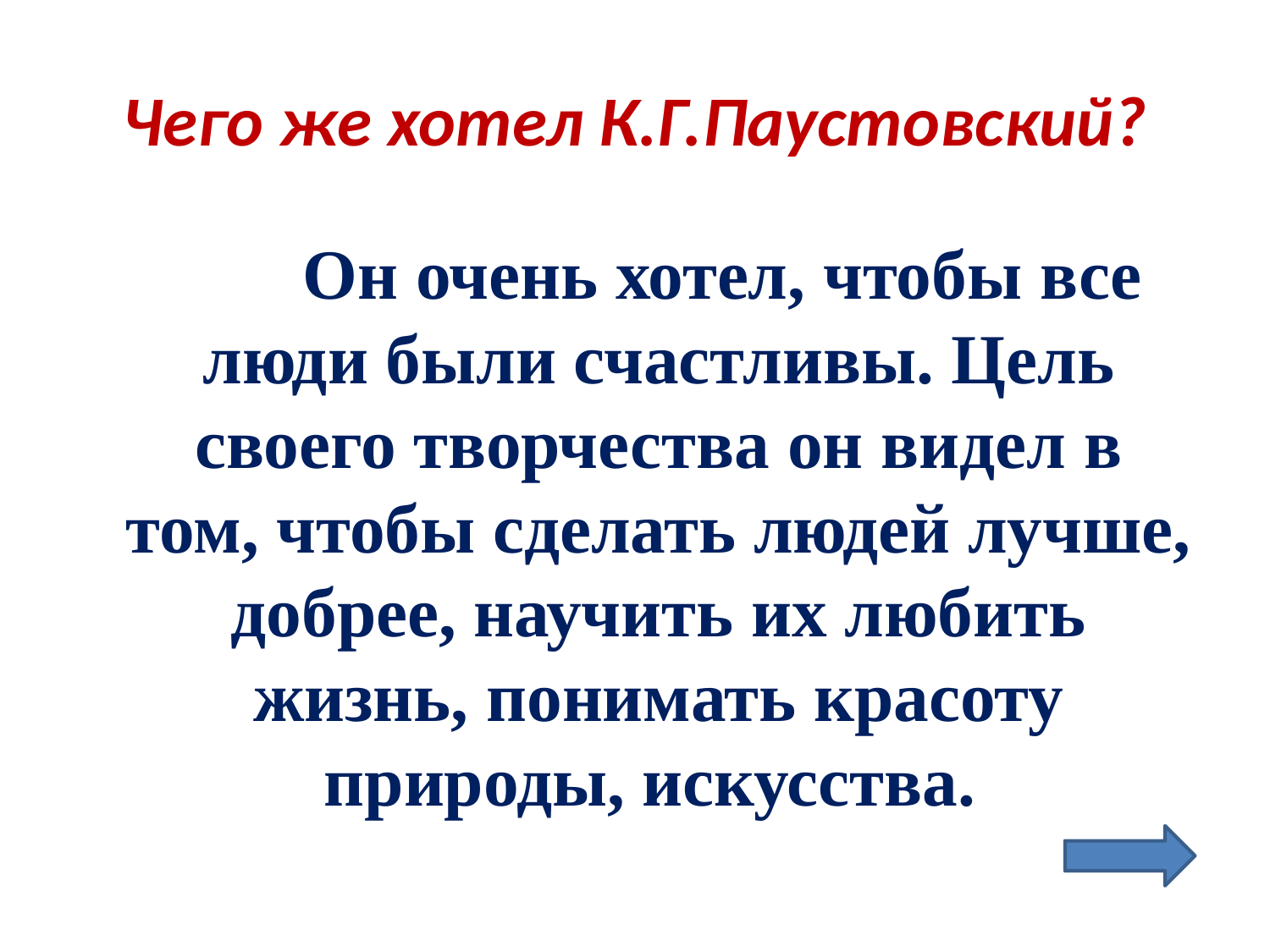

# Чего же хотел К.Г.Паустовский?
          Он очень хотел, чтобы все люди были счастливы. Цель своего творчества он видел в том, чтобы сделать людей лучше, добрее, научить их любить жизнь, понимать красоту природы, искусства.